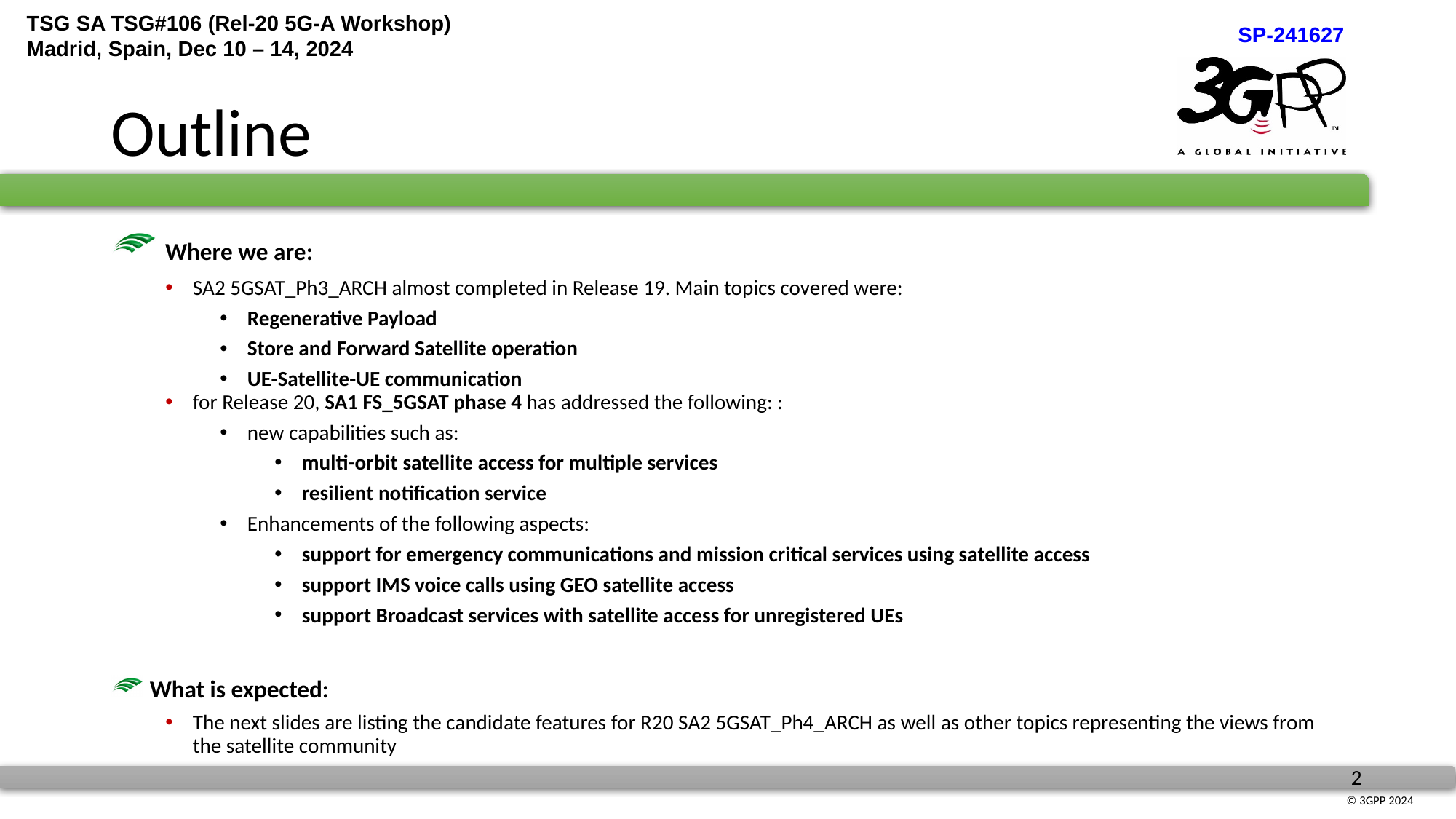

# Outline
 Where we are:
SA2 5GSAT_Ph3_ARCH almost completed in Release 19. Main topics covered were:
Regenerative Payload
Store and Forward Satellite operation
UE-Satellite-UE communication
for Release 20, SA1 FS_5GSAT phase 4 has addressed the following: :
new capabilities such as:
multi-orbit satellite access for multiple services
resilient notification service
Enhancements of the following aspects:
support for emergency communications and mission critical services using satellite access
support IMS voice calls using GEO satellite access
support Broadcast services with satellite access for unregistered UEs

 What is expected:
The next slides are listing the candidate features for R20 SA2 5GSAT_Ph4_ARCH as well as other topics representing the views from the satellite community